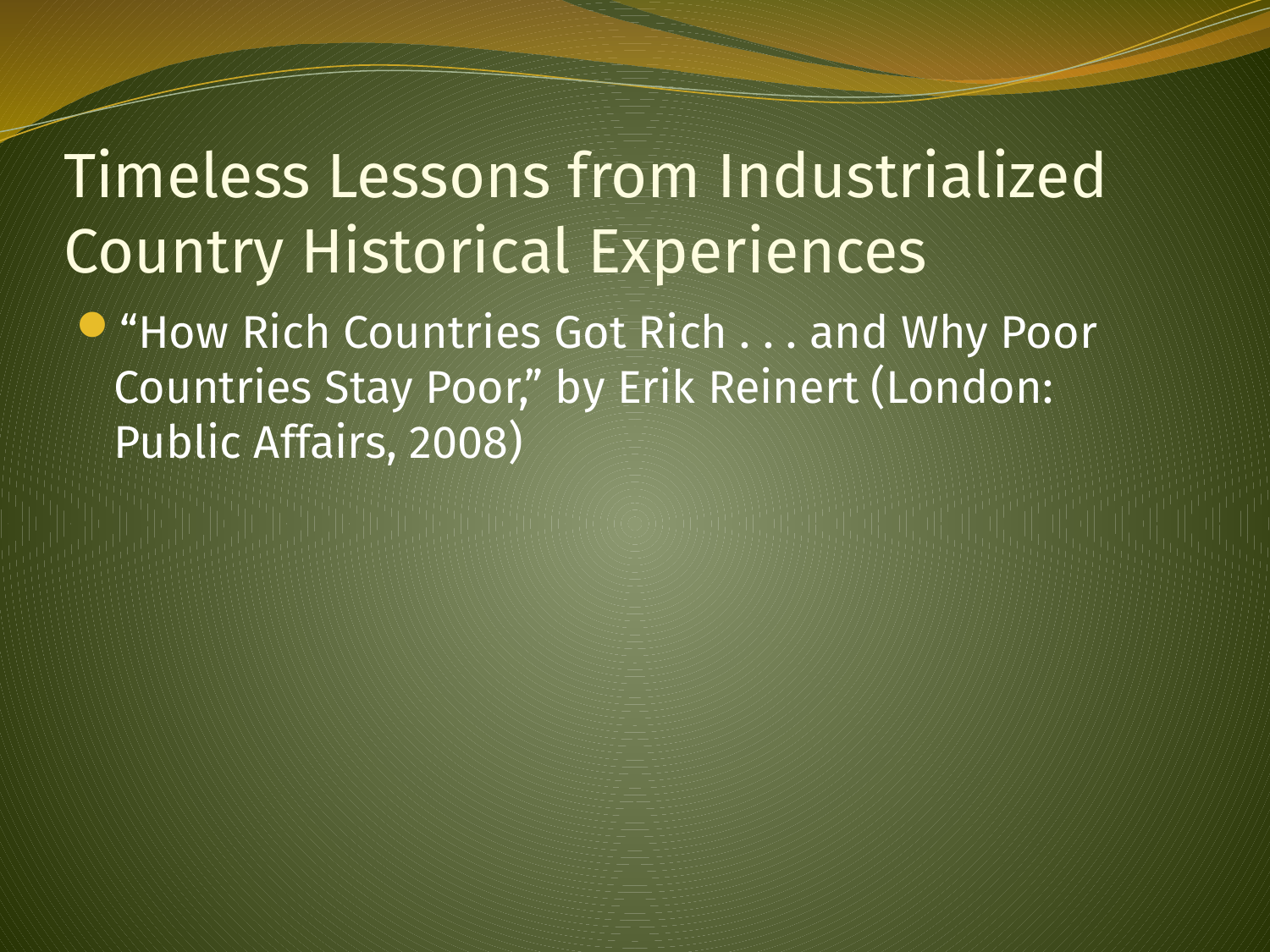

# Timeless Lessons from Industrialized Country Historical Experiences
“How Rich Countries Got Rich . . . and Why Poor Countries Stay Poor,” by Erik Reinert (London: Public Affairs, 2008)